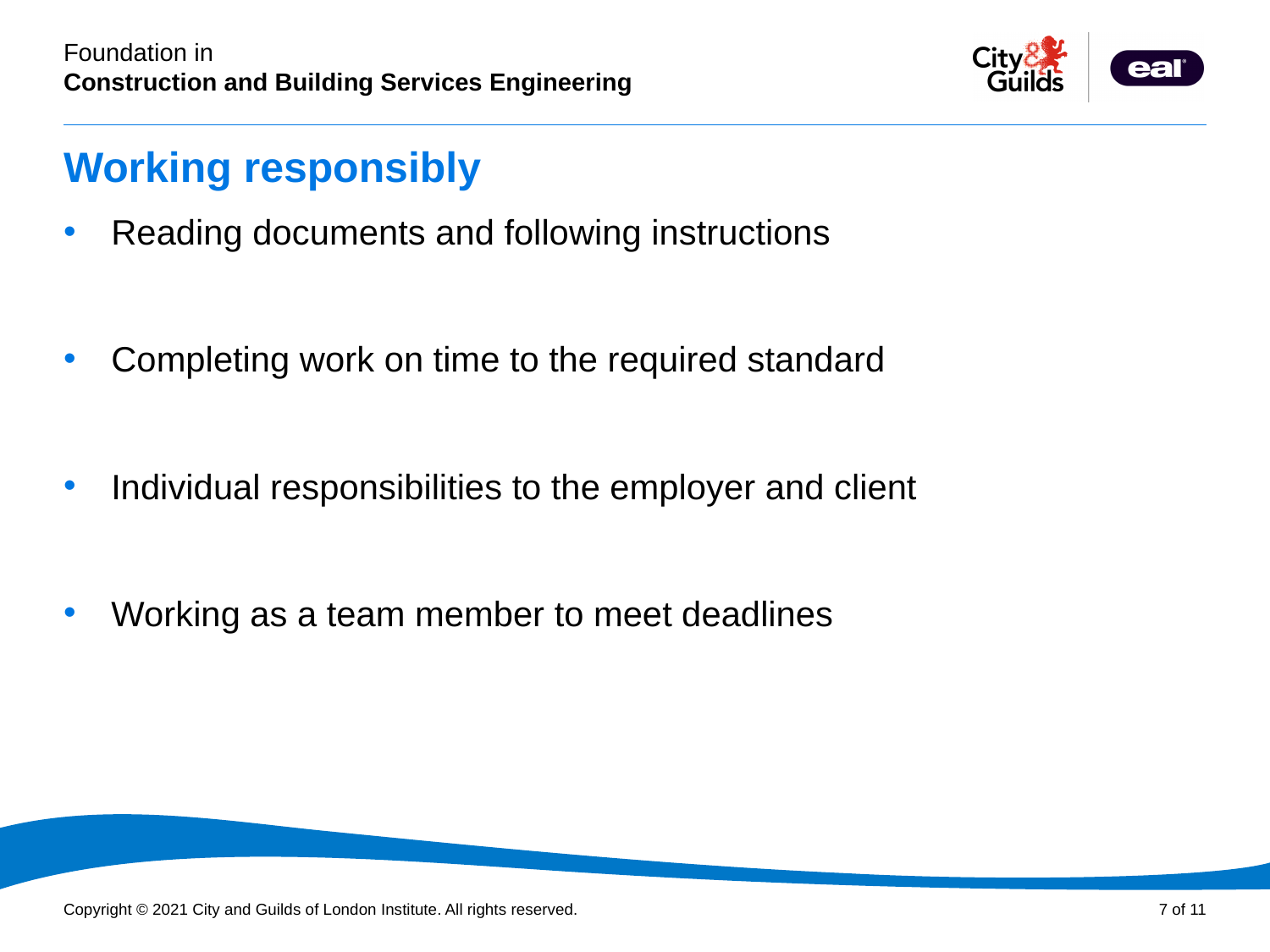

# Working responsibly
Reading documents and following instructions

Completing work on time to the required standard

Individual responsibilities to the employer and client

Working as a team member to meet deadlines